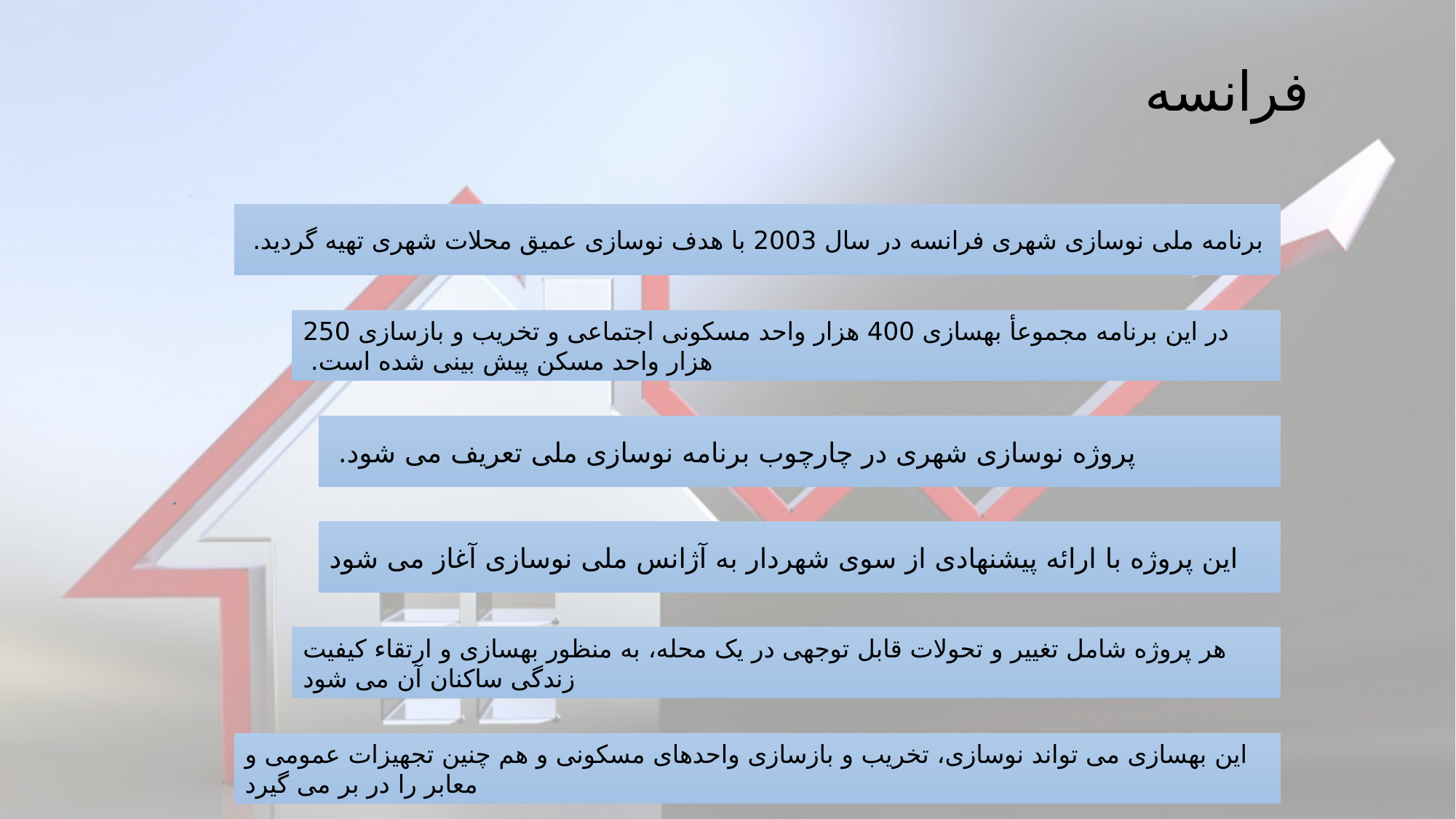

# فرانسه
در این برنامه مجموعأ بهسازی 400 هزار واحد مسکونی اجتماعی و تخریب و بازسازی 250 هزار واحد مسکن پیش بینی شده است.
پروژه نوسازی شهری در چارچوب برنامه نوسازی ملی تعریف می شود.
این پروژه با ارائه پیشنهادی از سوی شهردار به آژانس ملی نوسازی آغاز می شود
این بهسازی می تواند نوسازی، تخریب و بازسازی واحدهای مسکونی و هم چنین تجهیزات عمومی و معابر را در بر می گیرد